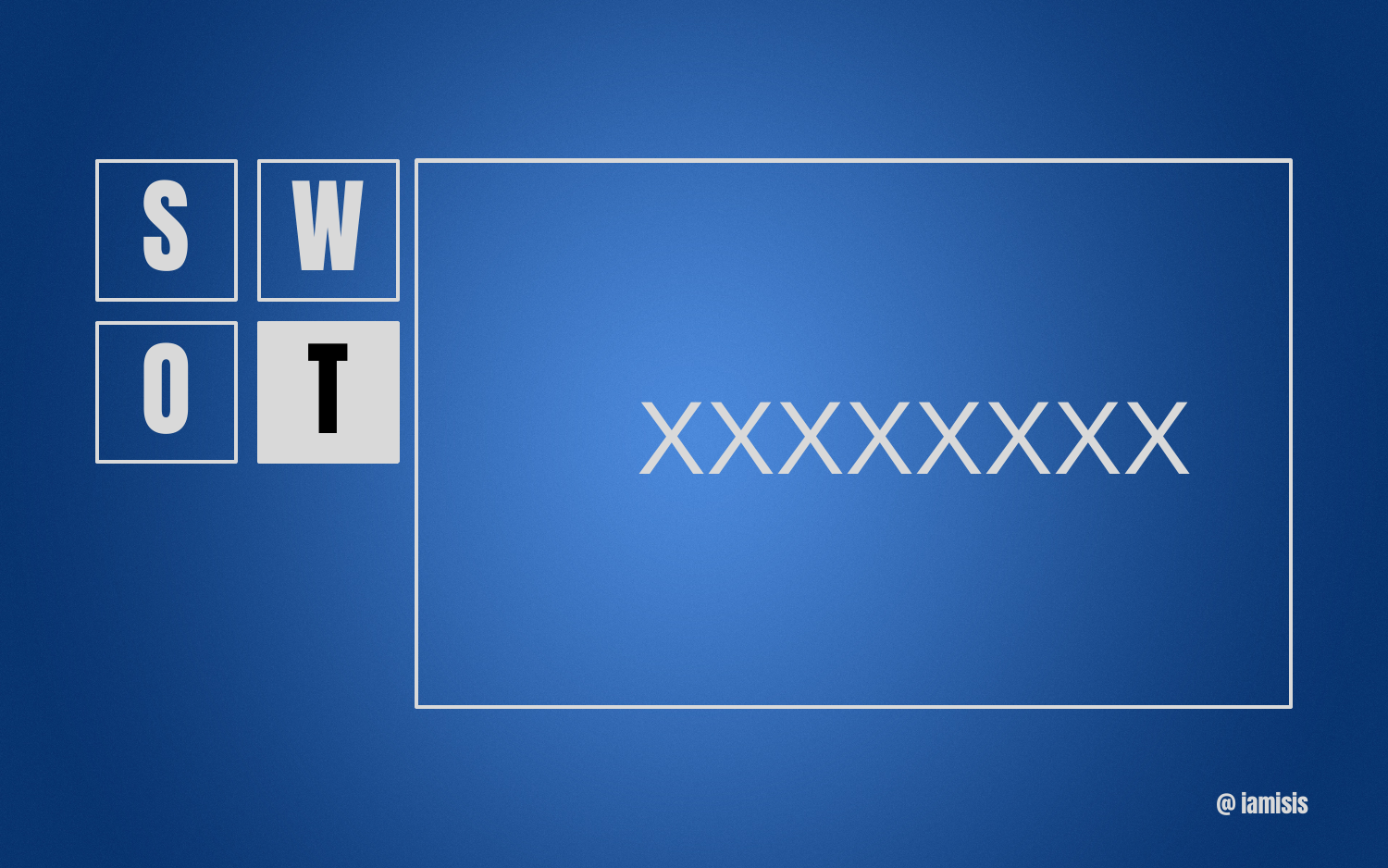

W

S

O

T

XXXXXXXX
@ iamisis